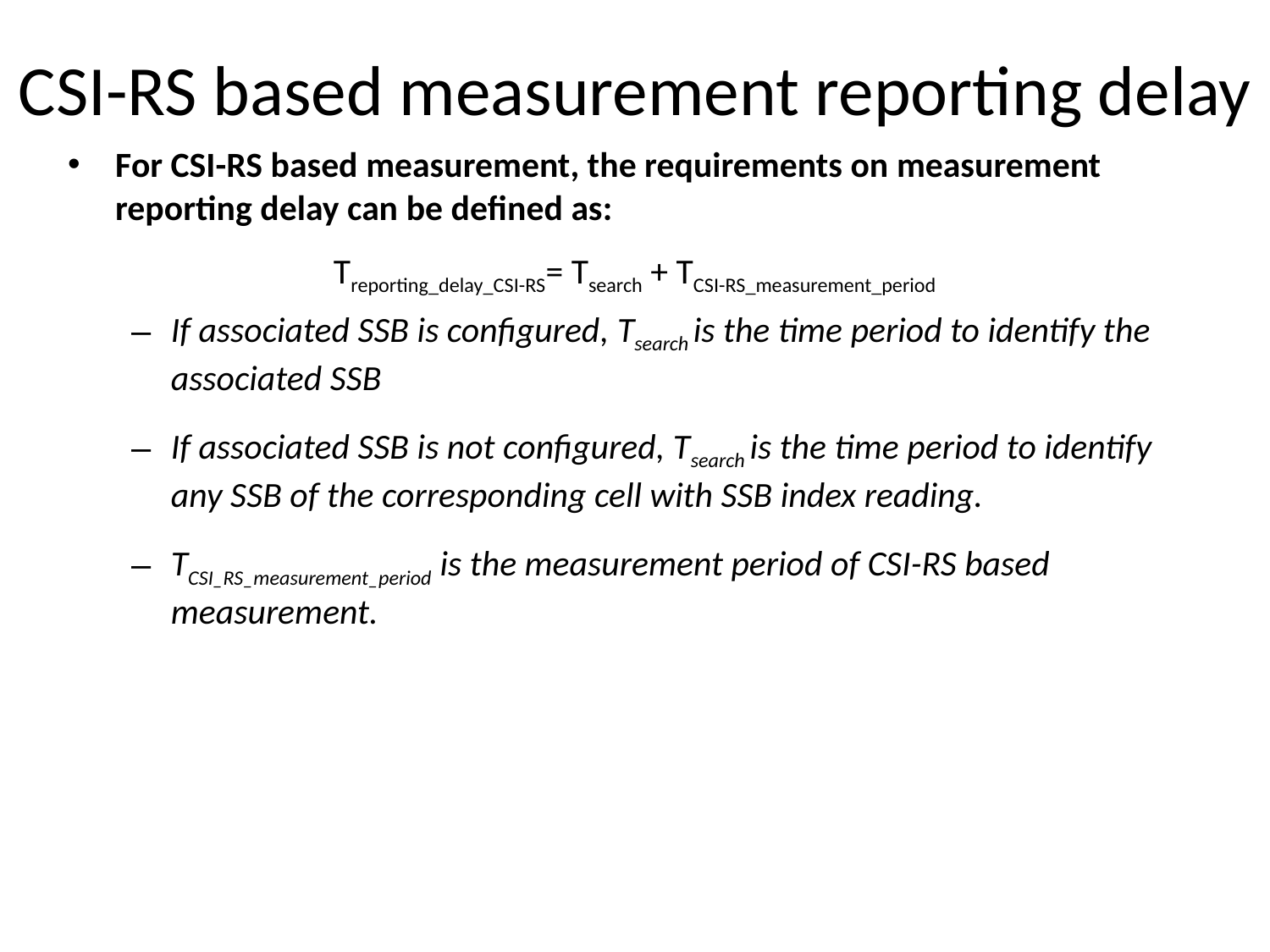

# CSI-RS based measurement reporting delay
For CSI-RS based measurement, the requirements on measurement reporting delay can be defined as:
Treporting_delay_CSI-RS= Tsearch + TCSI-RS_measurement_period
If associated SSB is configured, Tsearch is the time period to identify the associated SSB
If associated SSB is not configured, Tsearch is the time period to identify any SSB of the corresponding cell with SSB index reading.
TCSI_RS_measurement_period is the measurement period of CSI-RS based measurement.